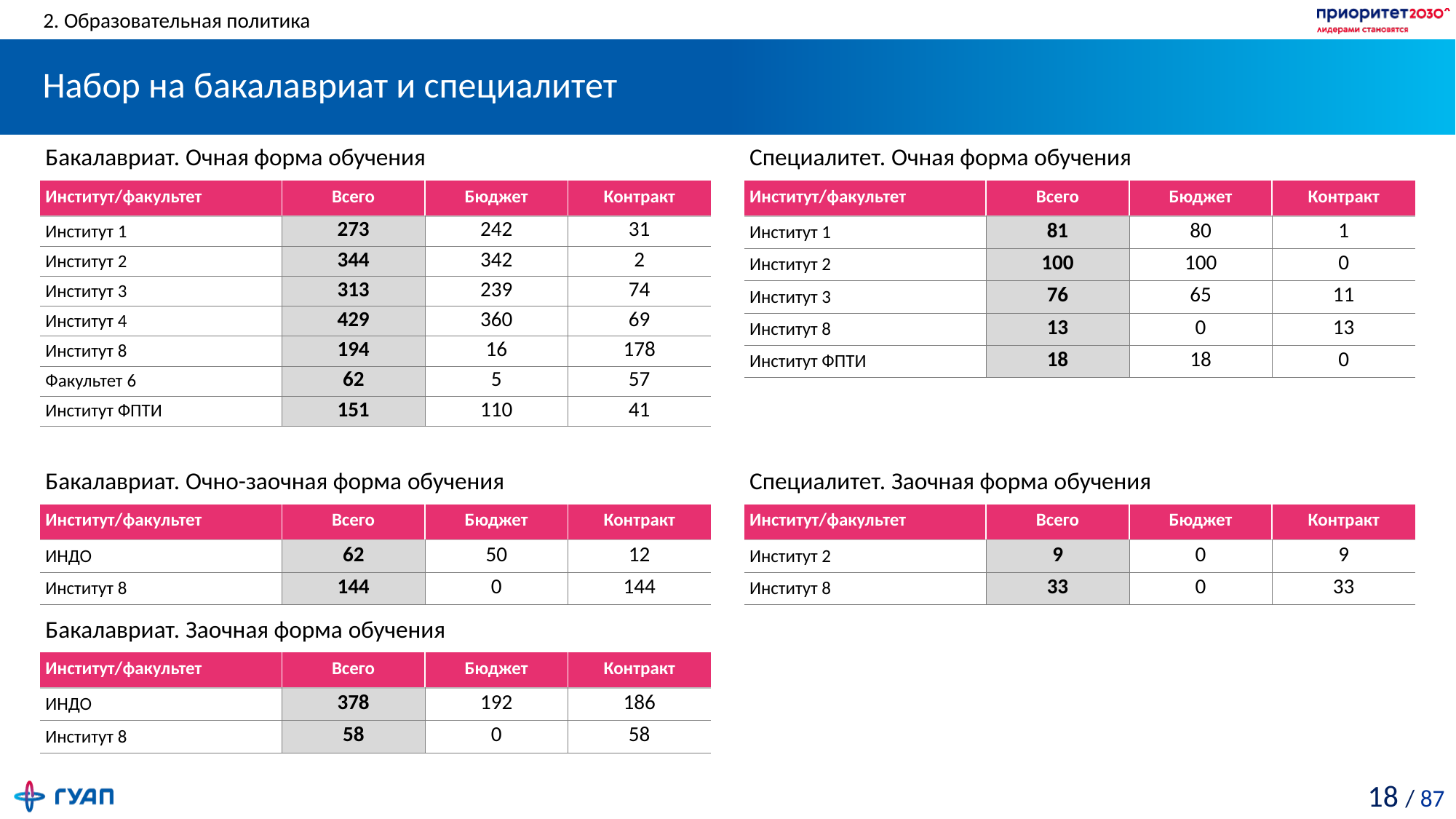

2. Образовательная политика
# Набор на бакалавриат и специалитет
| Бакалавриат. Очная форма oбучения |  |  |  |
| --- | --- | --- | --- |
| Институт/факультет | Всего | Бюджет | Контракт |
| Институт 1 | 273 | 242 | 31 |
| Институт 2 | 344 | 342 | 2 |
| Институт 3 | 313 | 239 | 74 |
| Институт 4 | 429 | 360 | 69 |
| Институт 8 | 194 | 16 | 178 |
| Факультет 6 | 62 | 5 | 57 |
| Институт ФПТИ | 151 | 110 | 41 |
| Специалитет. Очная форма oбучения |  |  |  |
| --- | --- | --- | --- |
| Институт/факультет | Всего | Бюджет | Контракт |
| Институт 1 | 81 | 80 | 1 |
| Институт 2 | 100 | 100 | 0 |
| Институт 3 | 76 | 65 | 11 |
| Институт 8 | 13 | 0 | 13 |
| Институт ФПТИ | 18 | 18 | 0 |
| Бакалавриат. Очно-заочная форма oбучения |  |  |  |
| --- | --- | --- | --- |
| Институт/факультет | Всего | Бюджет | Контракт |
| ИНДО | 62 | 50 | 12 |
| Институт 8 | 144 | 0 | 144 |
| Специалитет. Заочная форма oбучения |  |  |  |
| --- | --- | --- | --- |
| Институт/факультет | Всего | Бюджет | Контракт |
| Институт 2 | 9 | 0 | 9 |
| Институт 8 | 33 | 0 | 33 |
| Бакалавриат. Заочная форма oбучения |  |  |  |
| --- | --- | --- | --- |
| Институт/факультет | Всего | Бюджет | Контракт |
| ИНДО | 378 | 192 | 186 |
| Институт 8 | 58 | 0 | 58 |